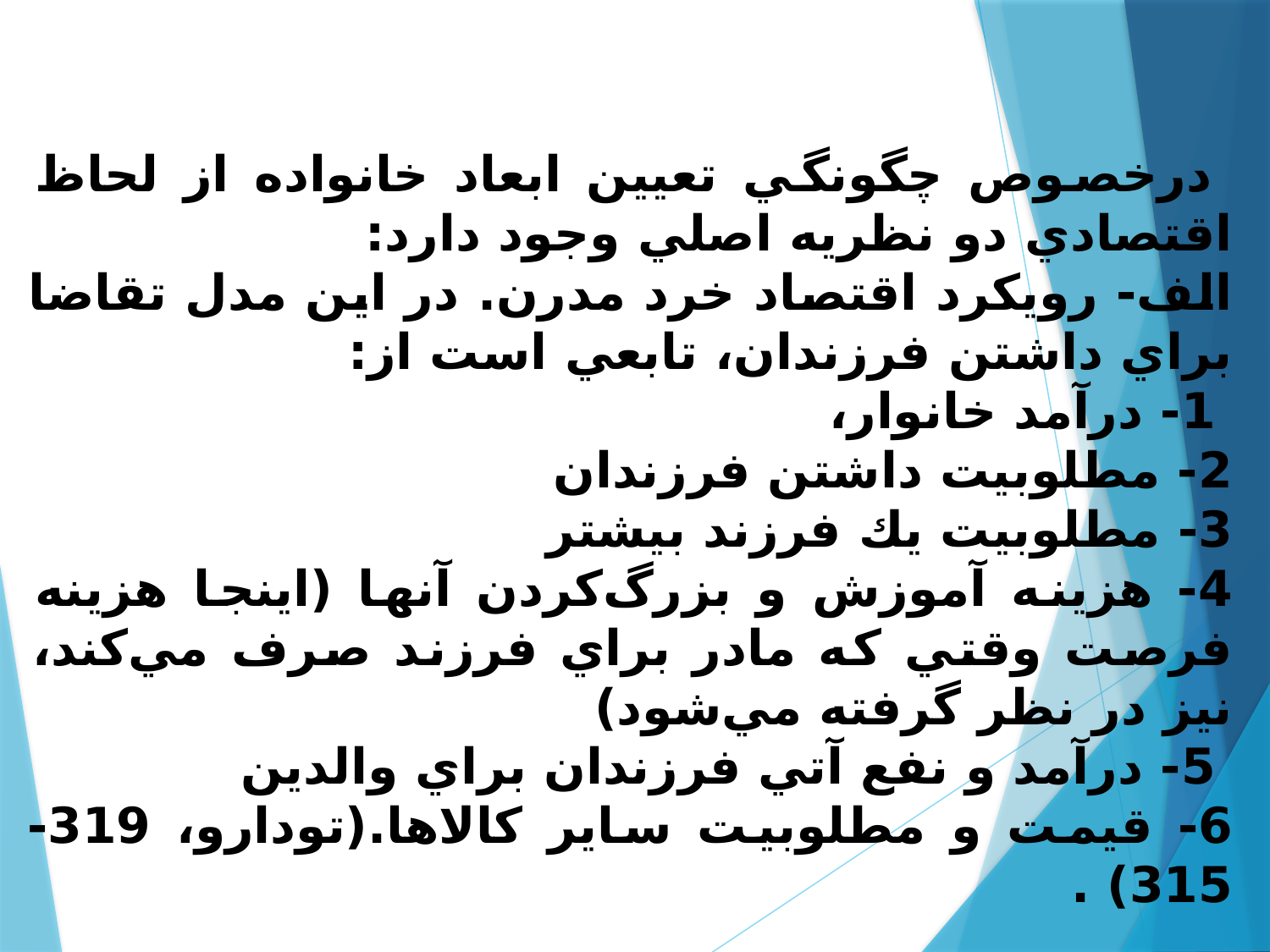

درخصوص چگونگي تعيين ابعاد خانواده از لحاظ اقتصادي دو نظريه اصلي وجود دارد:
الف- رويكرد اقتصاد خرد مدرن. در اين مدل تقاضا براي داشتن فرزندان، تابعي است از:
 1- درآمد خانوار،
2- مطلوبيت داشتن فرزندان
3- مطلوبيت يك فرزند بيشتر
4- هزينه آموزش و بزرگ‌كردن آنها (اينجا هزينه فرصت وقتي كه مادر براي فرزند صرف مي‌كند، نيز در نظر گرفته مي‌شود)
 5- درآمد و نفع آتي فرزندان براي والدين
6- قيمت و مطلوبيت ساير كالاها.(تودارو، 319-315) .